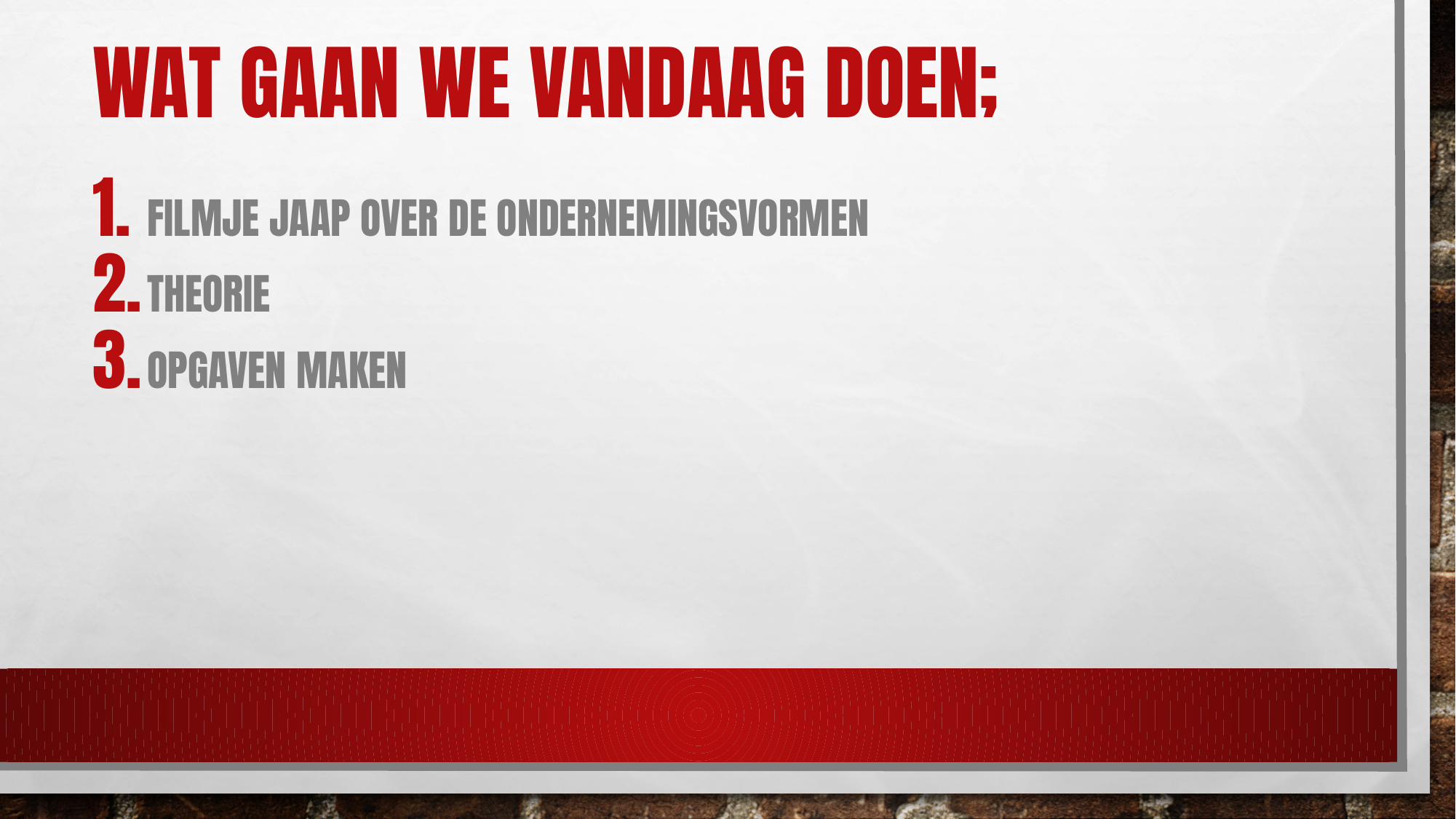

# Wat gaan we vandaag doen;
Filmje Jaap over de ondernemingsvormen
Theorie
Opgaven maken